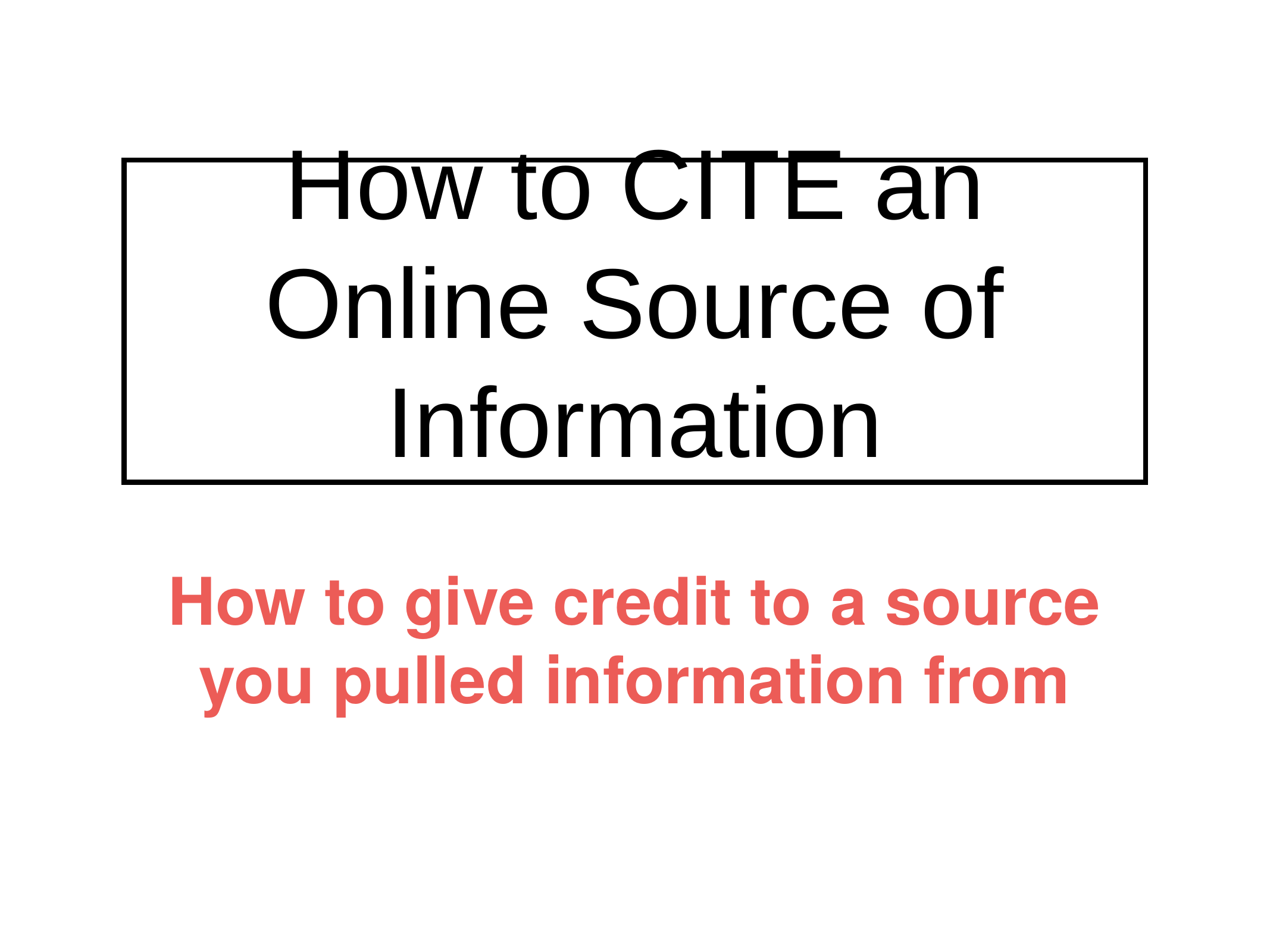

# How to CITE an Online Source of Information
How to give credit to a source you pulled information from